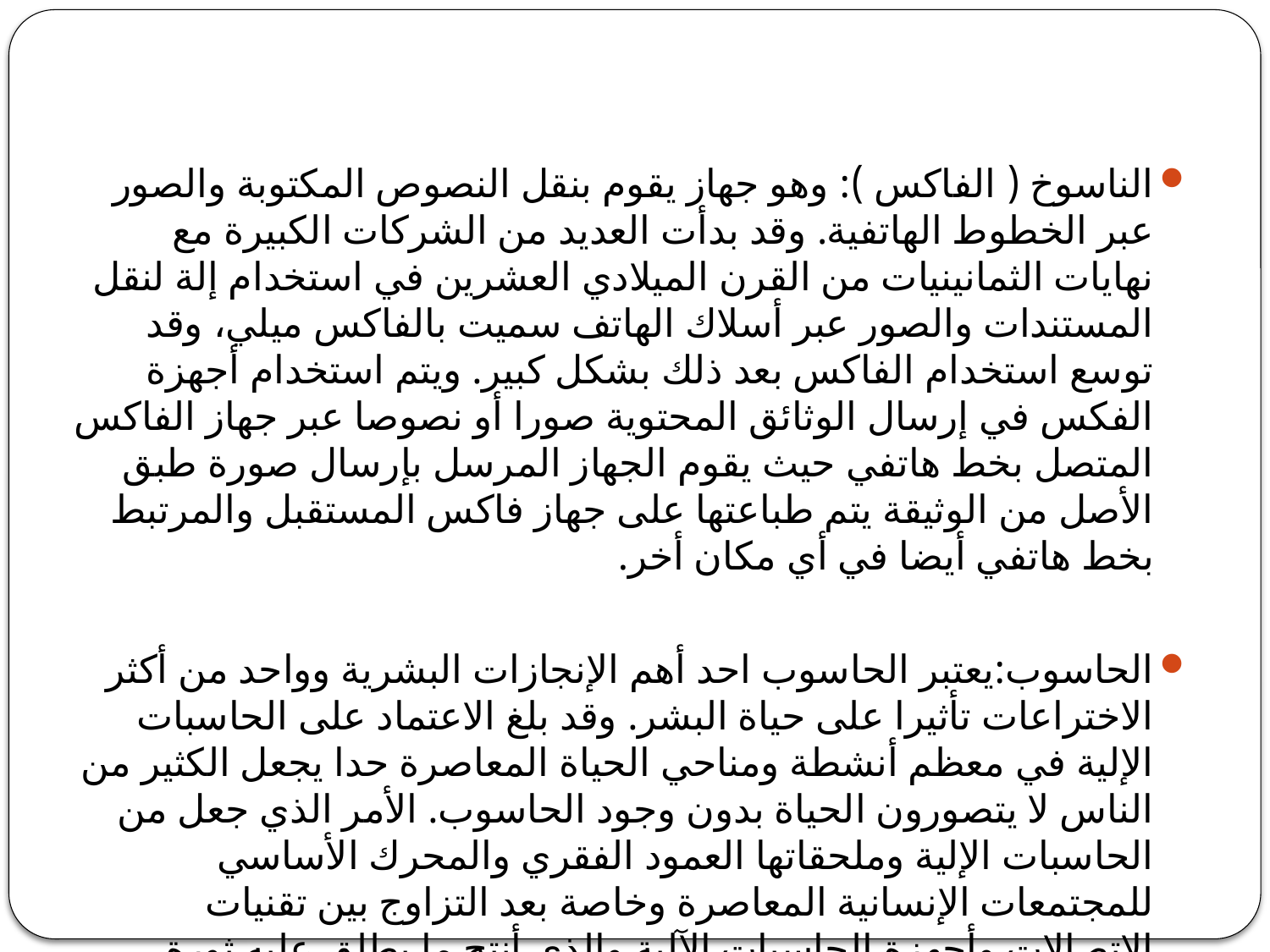

#

الناسوخ ( الفاكس ): وهو جهاز يقوم بنقل النصوص المكتوبة والصور عبر الخطوط الهاتفية. وقد بدأت العديد من الشركات الكبيرة مع نهايات الثمانينيات من القرن الميلادي العشرين في استخدام إلة لنقل المستندات والصور عبر أسلاك الهاتف سميت بالفاكس ميلي، وقد توسع استخدام الفاكس بعد ذلك بشكل كبير. ويتم استخدام أجهزة الفكس في إرسال الوثائق المحتوية صورا أو نصوصا عبر جهاز الفاكس المتصل بخط هاتفي حيث يقوم الجهاز المرسل بإرسال صورة طبق الأصل من الوثيقة يتم طباعتها على جهاز فاكس المستقبل والمرتبط بخط هاتفي أيضا في أي مكان أخر.

الحاسوب:يعتبر الحاسوب احد أهم الإنجازات البشرية وواحد من أكثر الاختراعات تأثيرا على حياة البشر. وقد بلغ الاعتماد على الحاسبات الإلية في معظم أنشطة ومناحي الحياة المعاصرة حدا يجعل الكثير من الناس لا يتصورون الحياة بدون وجود الحاسوب. الأمر الذي جعل من الحاسبات الإلية وملحقاتها العمود الفقري والمحرك الأساسي للمجتمعات الإنسانية المعاصرة وخاصة بعد التزاوج بين تقنيات الاتصالات وأجهزة الحاسبات الآلية والذي أنتج ما يطلق عليه ثورة الاتصالات المعلومات.